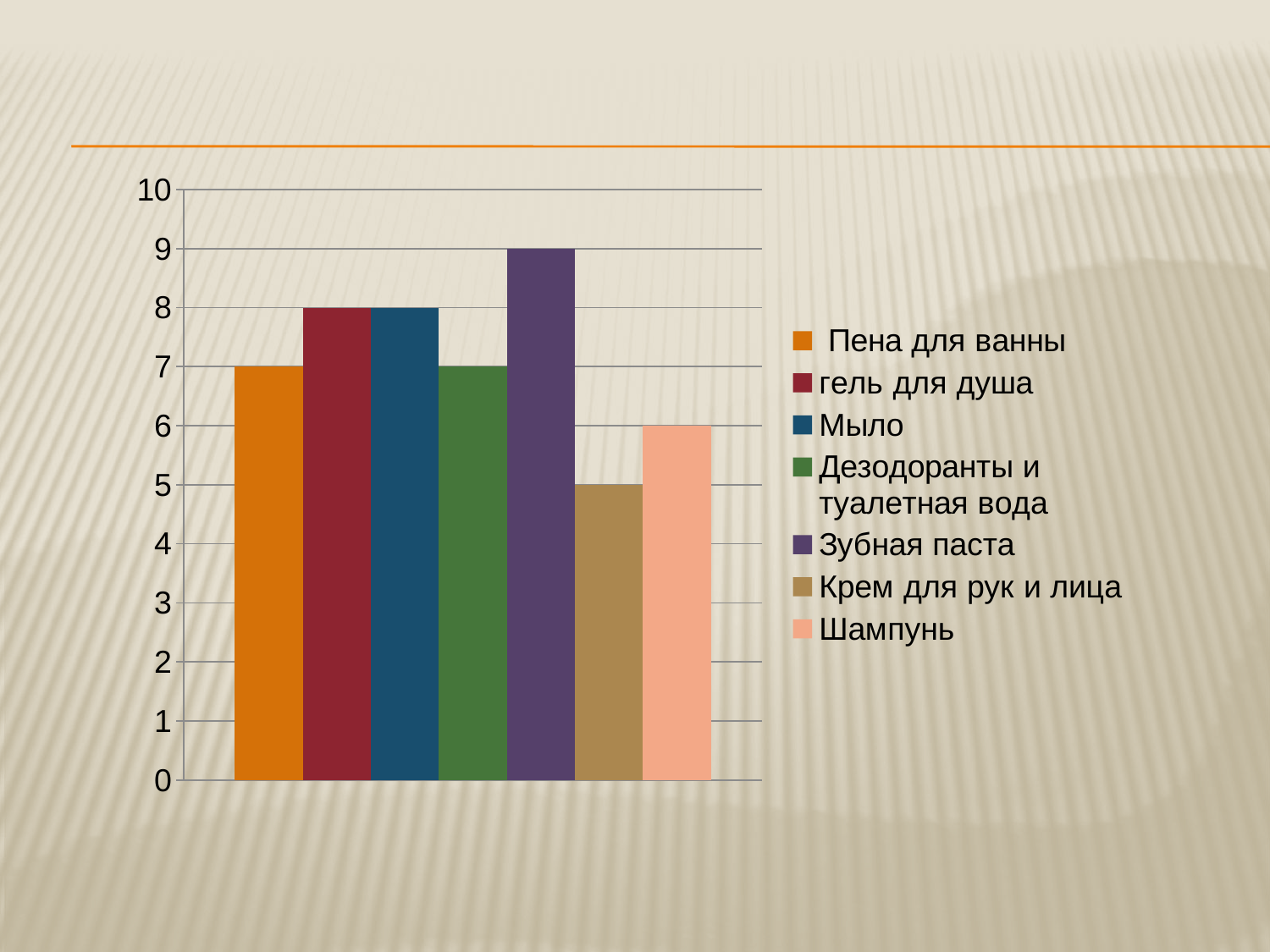

#

### Chart

| Category |  Пена для ванны | гель для душа | Мыло | Дезодоранты и туалетная вода | Зубная паста | Крем для рук и лица | Шампунь |
|---|---|---|---|---|---|---|---|
| Категория 1 | 7.0 | 8.0 | 8.0 | 7.0 | 9.0 | 5.0 | 6.0 |